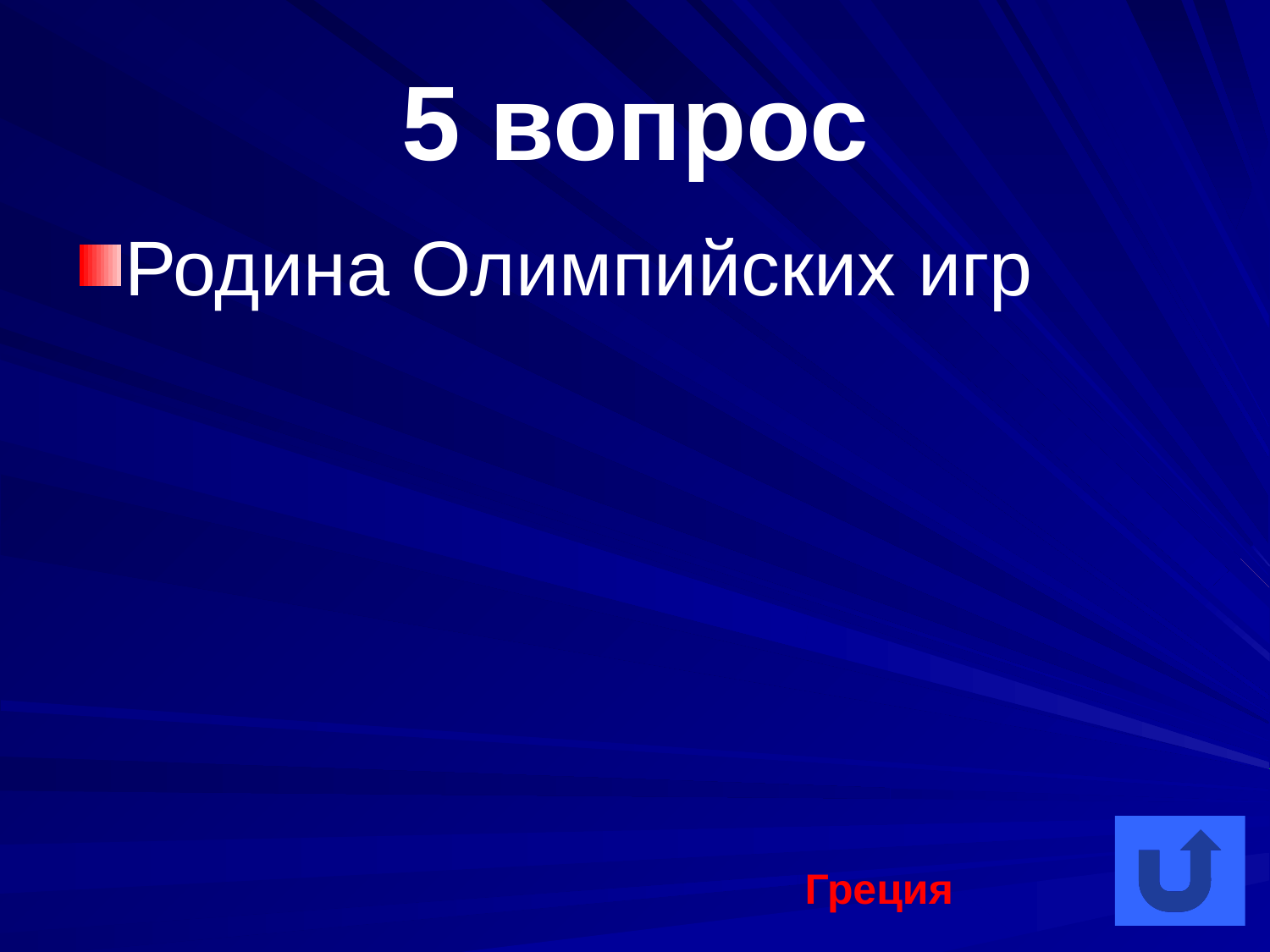

# 5 вопрос
Родина Олимпийских игр

Греция